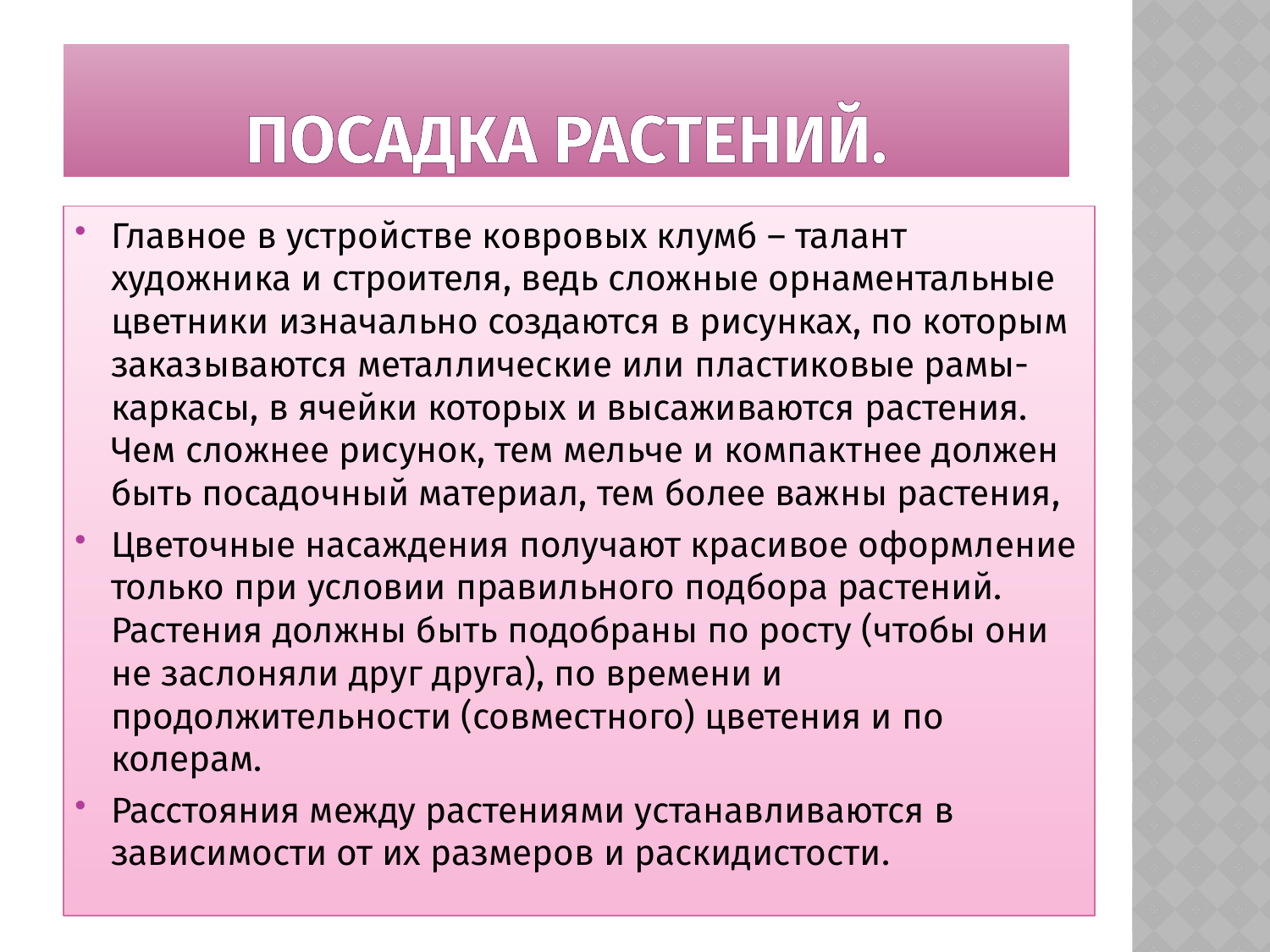

# Посадка растений.
Главное в устройстве ковровых клумб – талант художника и строителя, ведь сложные орнаментальные цветники изначально создаются в рисунках, по которым заказываются металлические или пластиковые рамы-каркасы, в ячейки которых и высаживаются растения. Чем сложнее рисунок, тем мельче и компактнее должен быть посадочный материал, тем более важны растения,
Цветочные насаждения получают красивое оформление только при условии правильного подбора растений. Растения должны быть подобраны по росту (чтобы они не заслоняли друг друга), по времени и продолжительности (совместного) цветения и по колерам.
Расстояния между растениями устанавливаются в зависимости от их размеров и раскидистости.